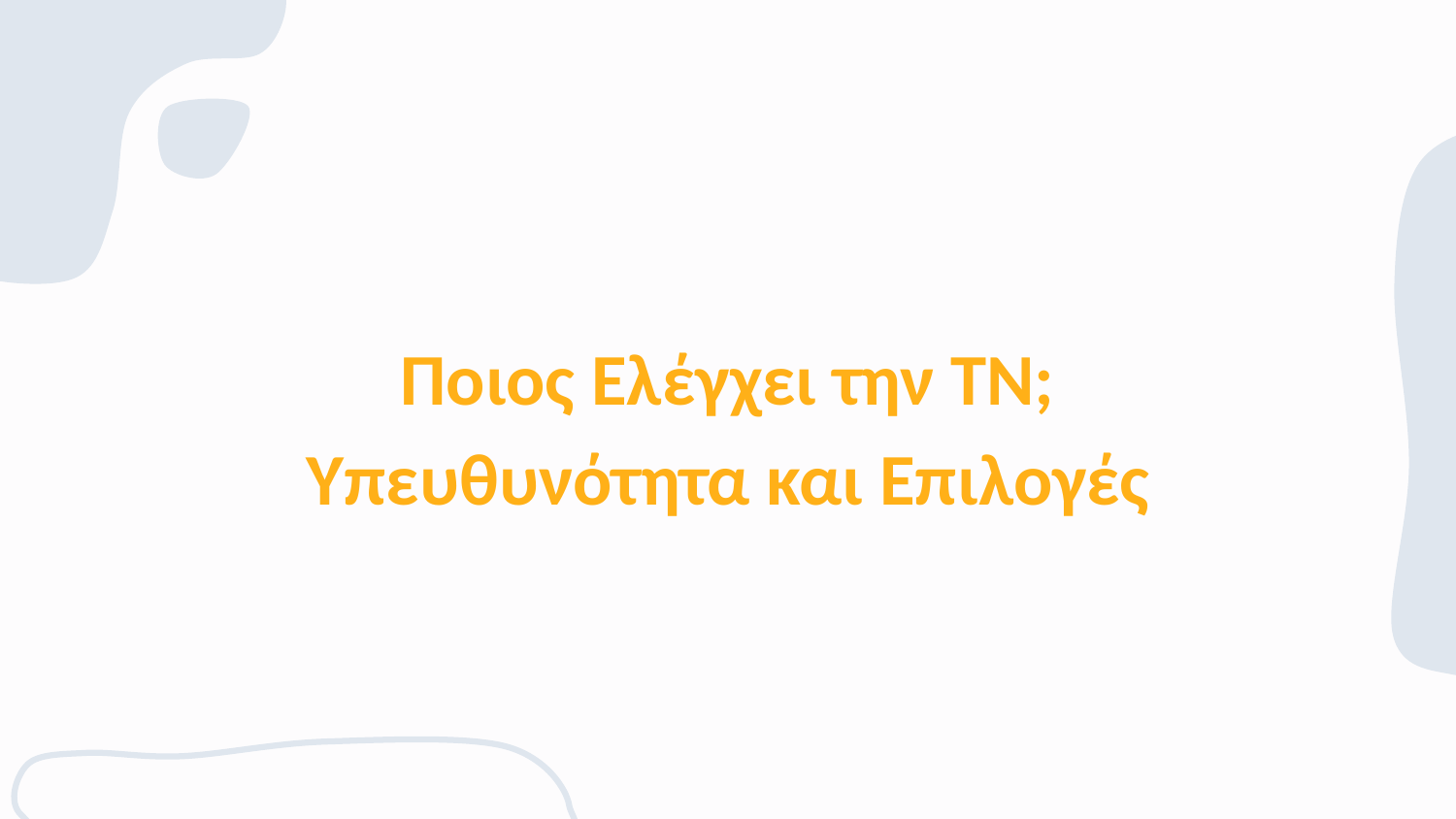

# Ποιος Ελέγχει την ΤΝ; Υπευθυνότητα και Επιλογές